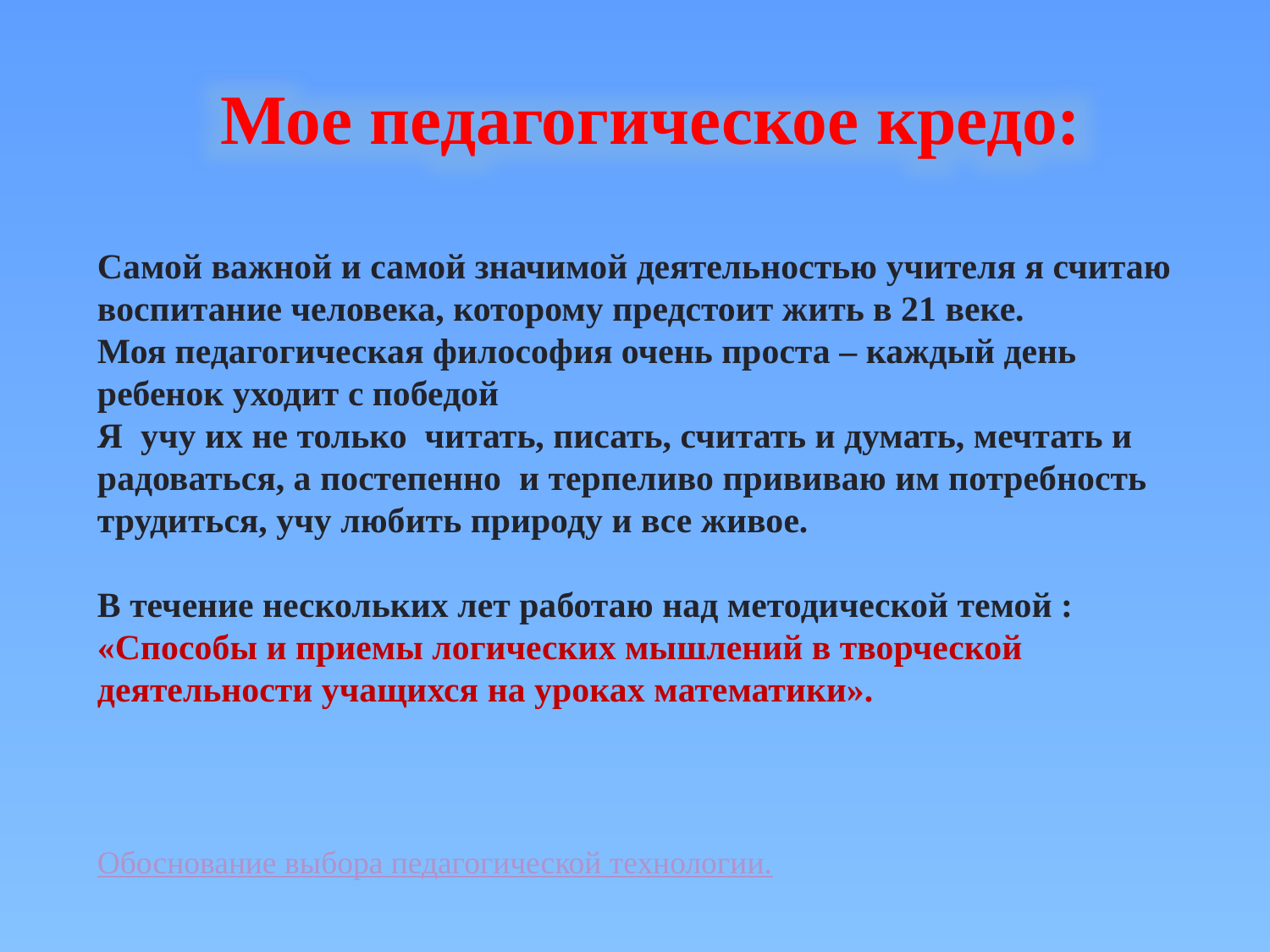

Мое педагогическое кредо:

Самой важной и самой значимой деятельностью учителя я считаю воспитание человека, которому предстоит жить в 21 веке.
Моя педагогическая философия очень проста – каждый день ребенок уходит с победой
Я  учу их не только  читать, писать, считать и думать, мечтать и радоваться, а постепенно  и терпеливо прививаю им потребность трудиться, учу любить природу и все живое.

В течение нескольких лет работаю над методической темой :
«Способы и приемы логических мышлений в творческой деятельности учащихся на уроках математики».

Обоснование выбора педагогической технологии.